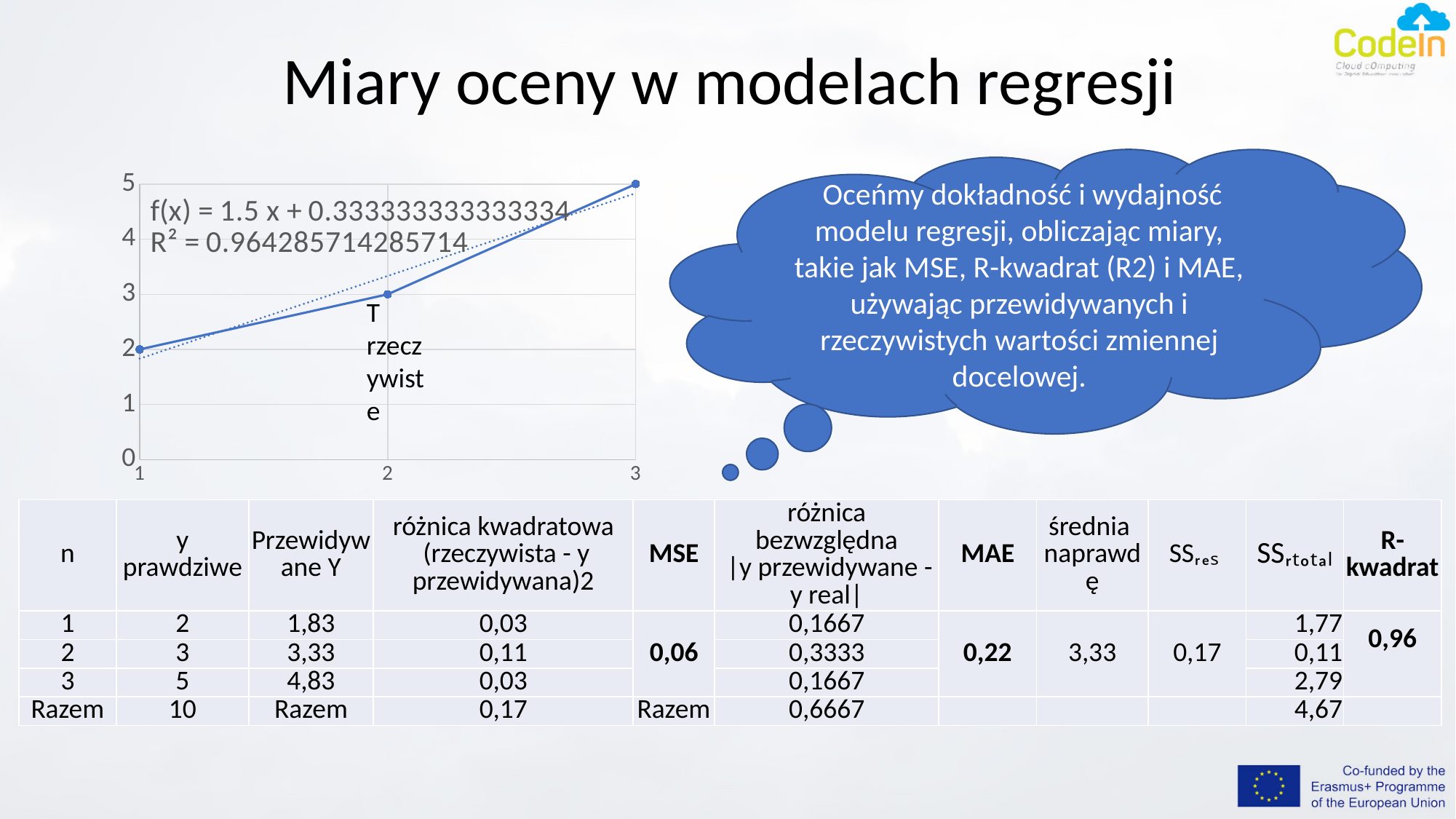

# Miary oceny w modelach regresji
 Oceńmy dokładność i wydajność modelu regresji, obliczając miary, takie jak MSE, R-kwadrat (R2) i MAE, używając przewidywanych i rzeczywistych wartości zmiennej docelowej.

### Chart

| Category | Y real |
|---|---|
T rzeczywiste
| n | y prawdziwe | Przewidywane Y | różnica kwadratowa (rzeczywista - y przewidywana)2 | MSE | różnica bezwzględna |y przewidywane - y real| | MAE | średnia naprawdę | SSᵣₑₛ | SSᵣₜₒₜₐₗ | R-kwadrat |
| --- | --- | --- | --- | --- | --- | --- | --- | --- | --- | --- |
| 1 | 2 | 1,83 | 0,03 | 0,06 | 0,1667 | 0,22 | 3,33 | 0,17 | 1,77 | 0,96 |
| 2 | 3 | 3,33 | 0,11 |  | 0,3333 |  |  |  | 0,11 |  |
| 3 | 5 | 4,83 | 0,03 |  | 0,1667 |  |  |  | 2,79 |  |
| Razem | 10 | Razem | 0,17 | Razem | 0,6667 |  |  |  | 4,67 |  |